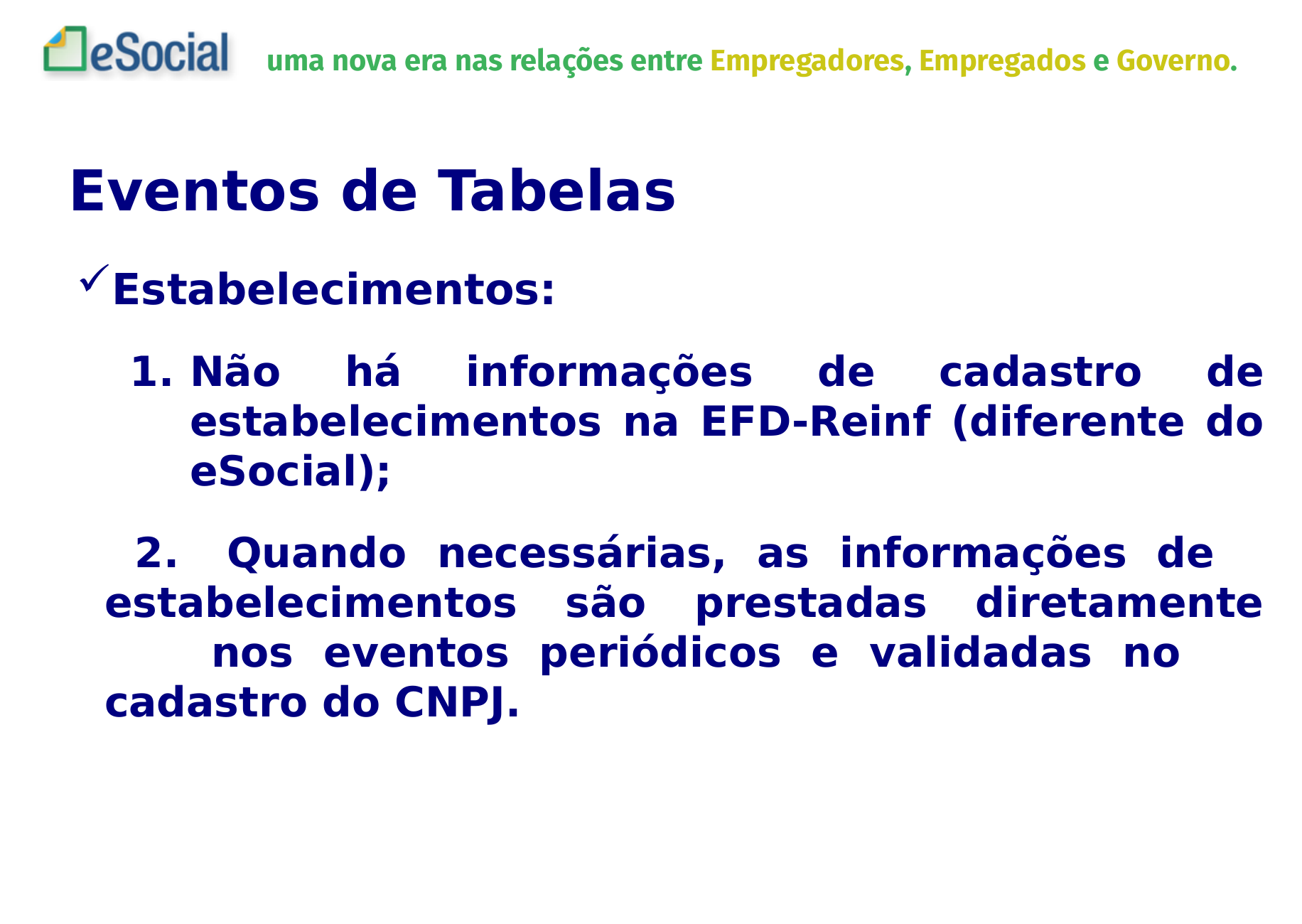

Eventos de Tabelas
Estabelecimentos:

Não há informações de cadastro de estabelecimentos na EFD-Reinf (diferente do eSocial);

 2.	Quando necessárias, as informações de 	estabelecimentos são prestadas diretamente 	nos eventos periódicos e validadas no 	cadastro do CNPJ.